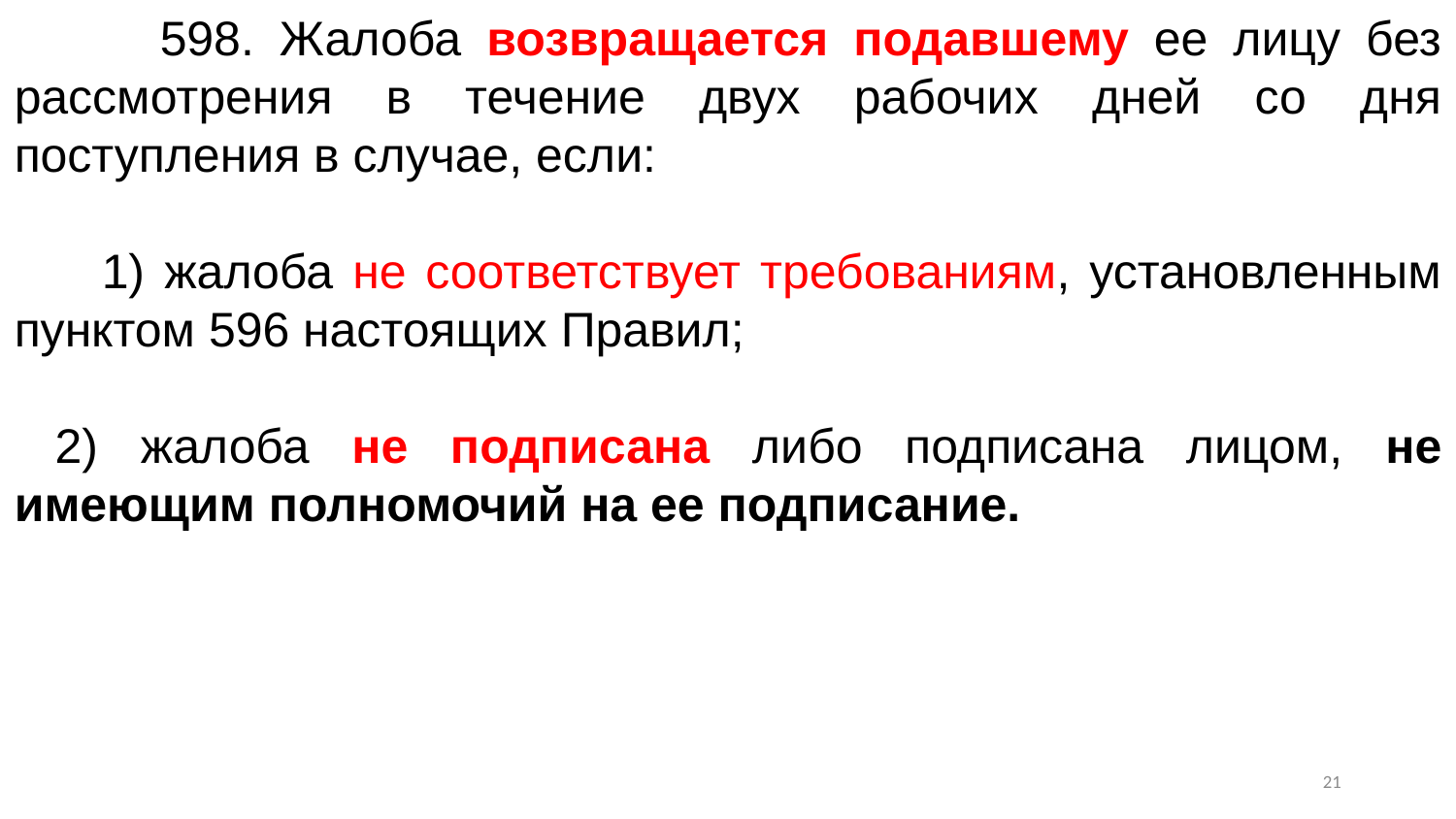

598. Жалоба возвращается подавшему ее лицу без рассмотрения в течение двух рабочих дней со дня поступления в случае, если:

      1) жалоба не соответствует требованиям, установленным пунктом 596 настоящих Правил;

   2) жалоба не подписана либо подписана лицом, не имеющим полномочий на ее подписание.
21